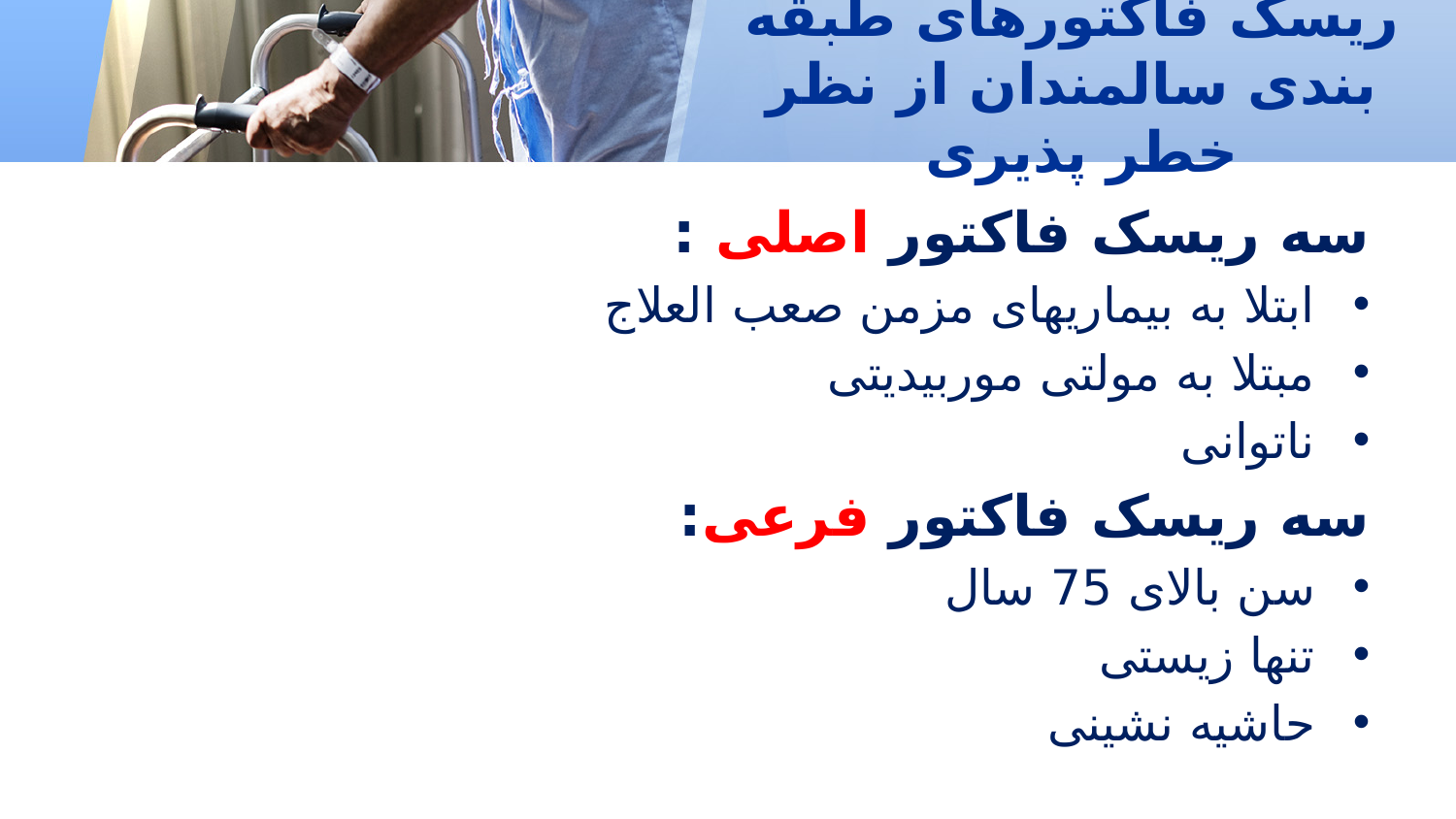

# ریسک فاکتورهای طبقه بندی سالمندان از نظر خطر پذیری
سه ریسک فاکتور اصلی :
ابتلا به بیماریهای مزمن صعب العلاج
مبتلا به مولتی موربیدیتی
ناتوانی
سه ریسک فاکتور فرعی:
سن بالای 75 سال
تنها زیستی
حاشیه نشینی